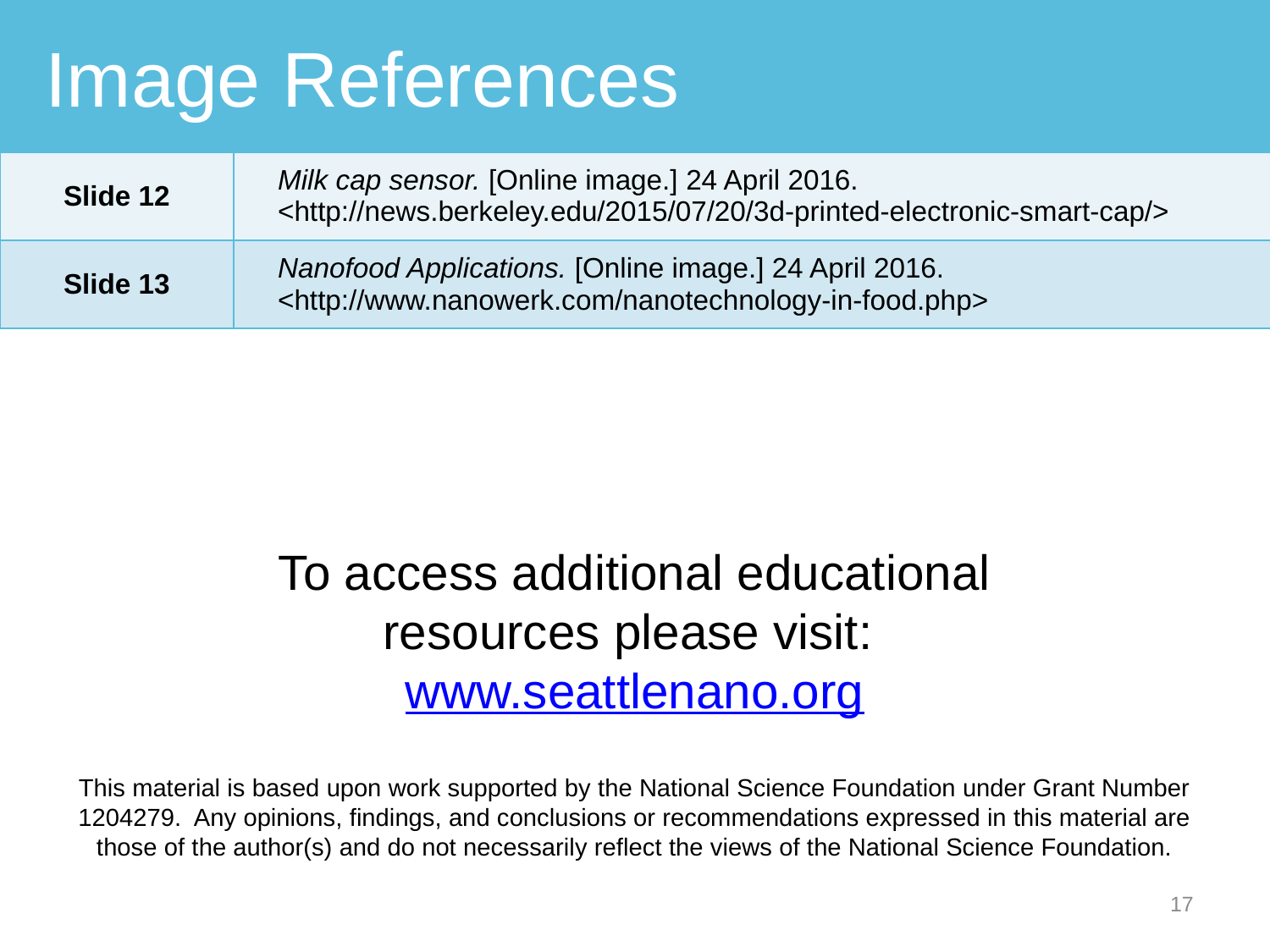

# Image References
| Slide 12 | Milk cap sensor. [Online image.] 24 April 2016. <http://news.berkeley.edu/2015/07/20/3d-printed-electronic-smart-cap/> |
| --- | --- |
| Slide 13 | Nanofood Applications. [Online image.] 24 April 2016. <http://www.nanowerk.com/nanotechnology-in-food.php> |
17